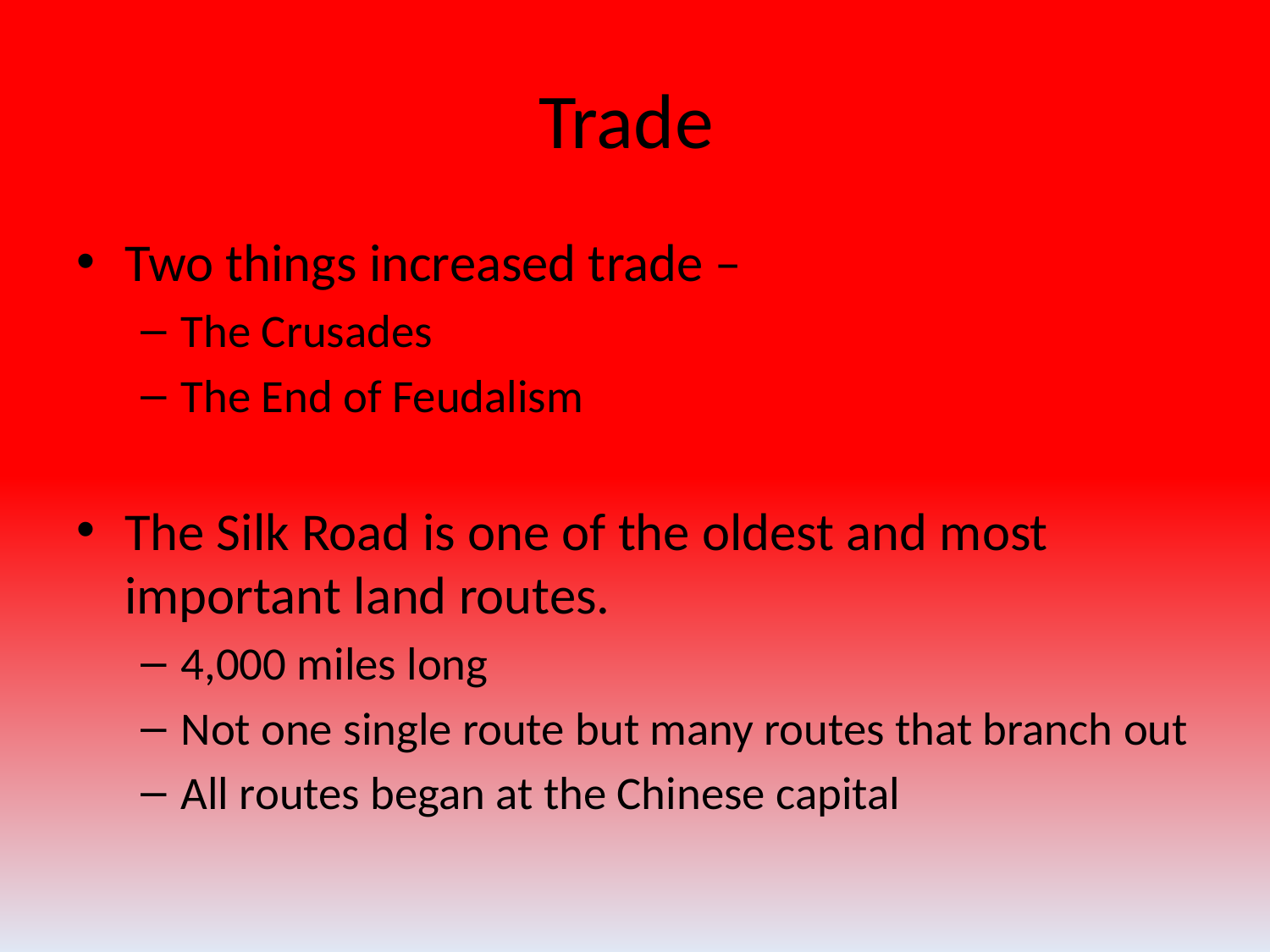

# Trade
Two things increased trade –
The Crusades
The End of Feudalism

The Silk Road is one of the oldest and most important land routes.
4,000 miles long
Not one single route but many routes that branch out
All routes began at the Chinese capital